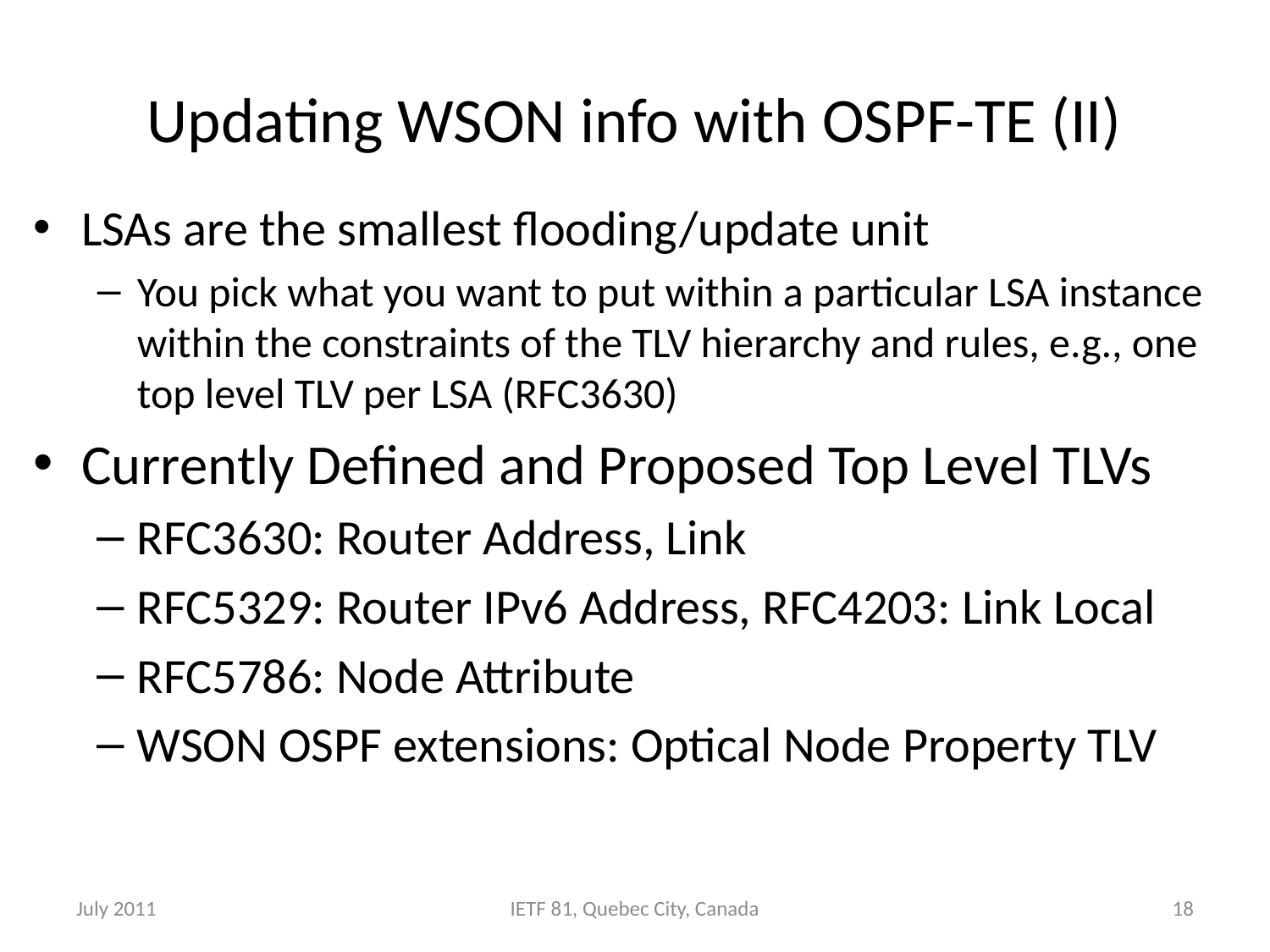

# Updating WSON info with OSPF-TE (II)
LSAs are the smallest flooding/update unit
You pick what you want to put within a particular LSA instance within the constraints of the TLV hierarchy and rules, e.g., one top level TLV per LSA (RFC3630)
Currently Defined and Proposed Top Level TLVs
RFC3630: Router Address, Link
RFC5329: Router IPv6 Address, RFC4203: Link Local
RFC5786: Node Attribute
WSON OSPF extensions: Optical Node Property TLV
July 2011
IETF 81, Quebec City, Canada
18